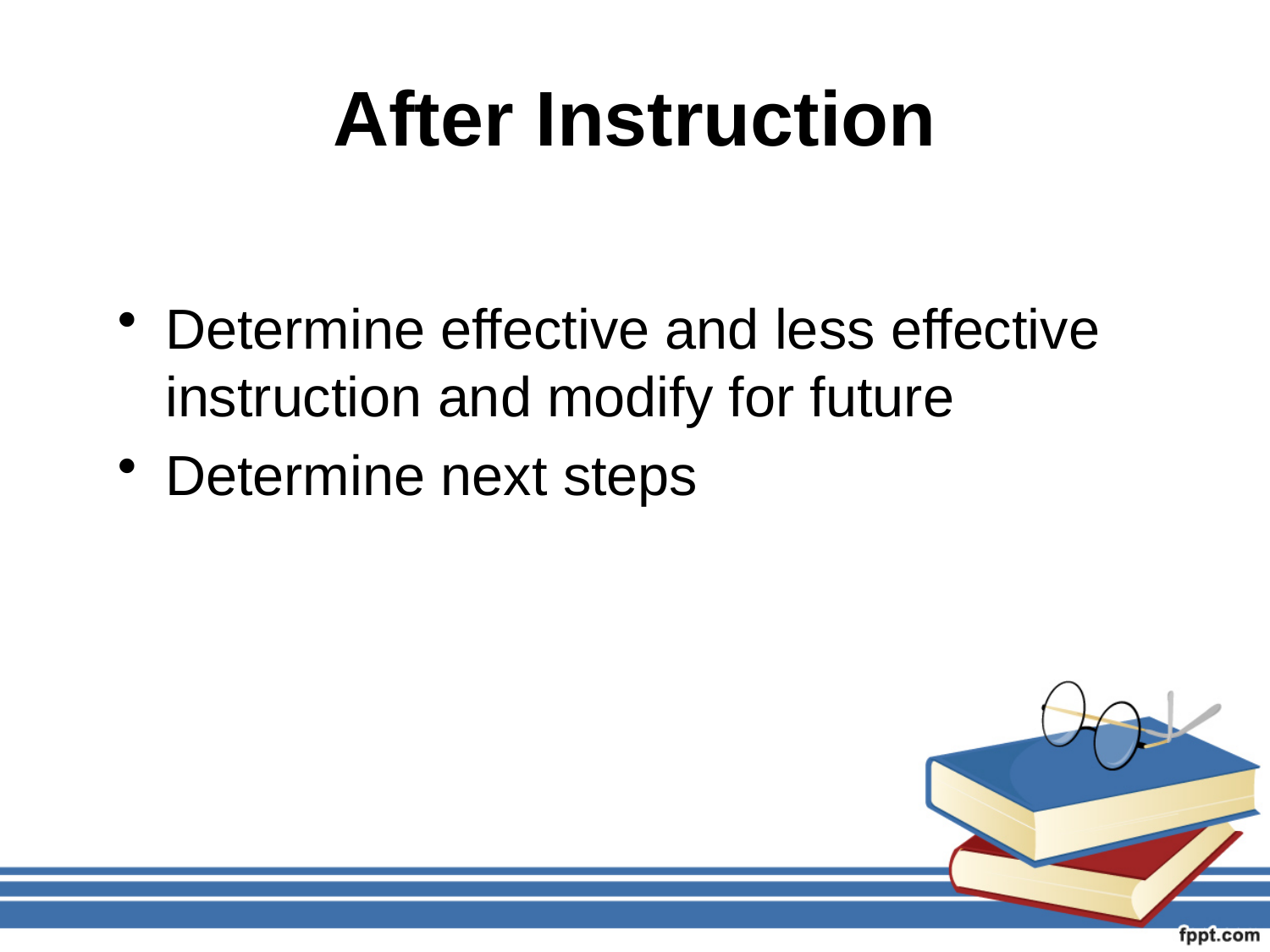

# After Instruction
Determine effective and less effective instruction and modify for future
Determine next steps